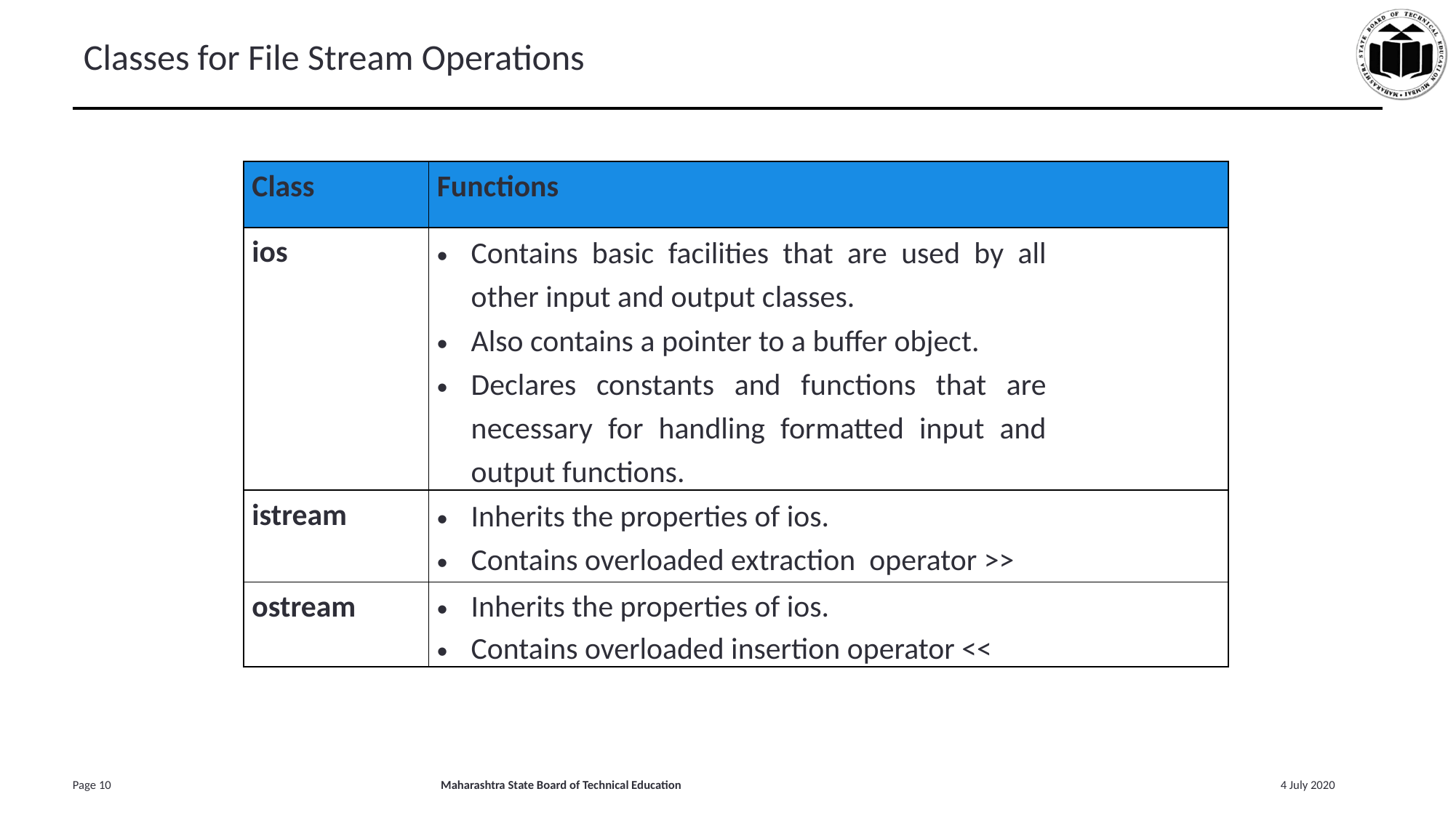

Classes for File Stream Operations

| Class | Functions |
| --- | --- |
| ios | Contains basic facilities that are used by all other input and output classes. Also contains a pointer to a buffer object. Declares constants and functions that are necessary for handling formatted input and output functions. |
| istream | Inherits the properties of ios. Contains overloaded extraction operator >> |
| ostream | Inherits the properties of ios. Contains overloaded insertion operator << |